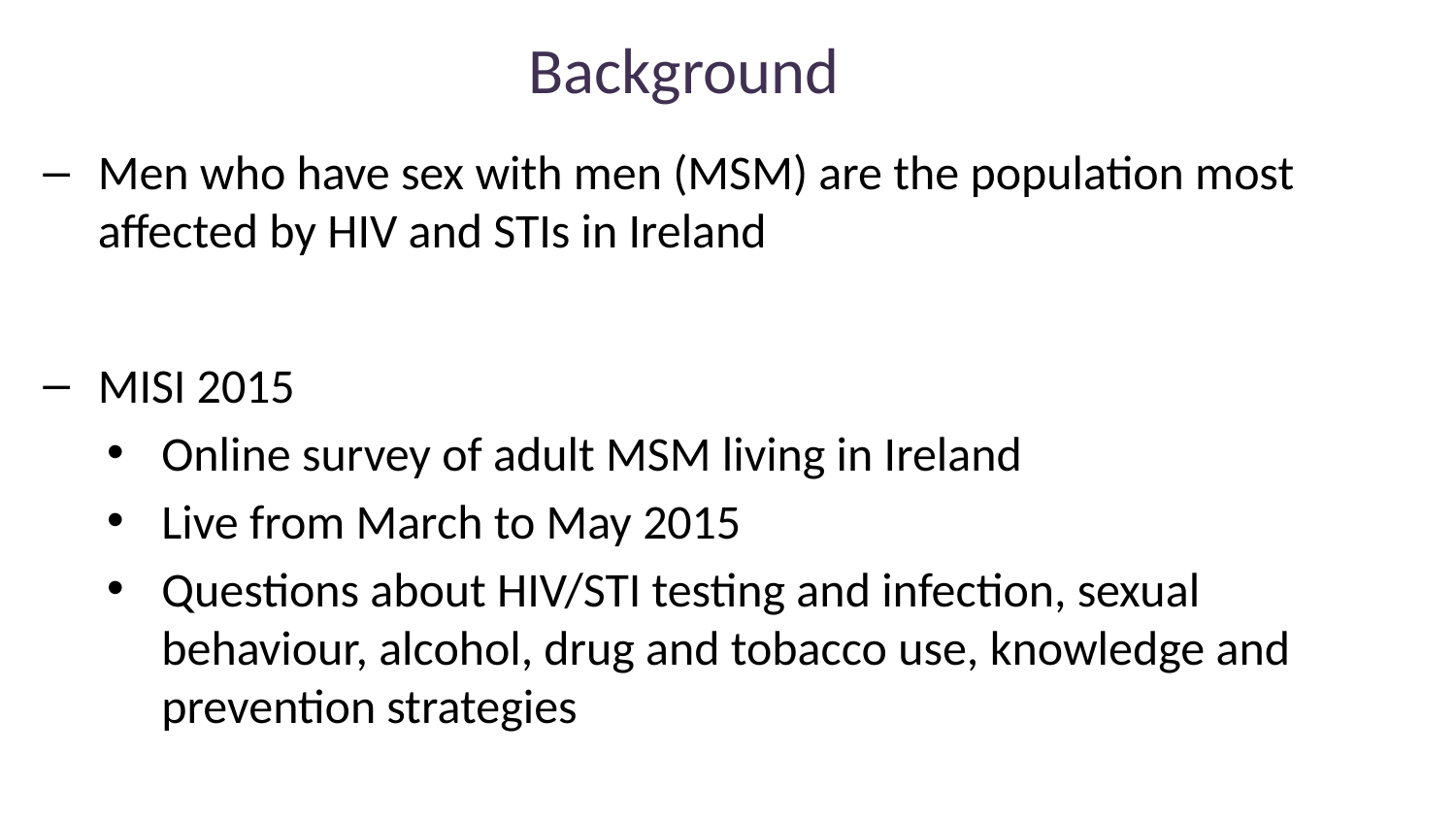

# Background
Men who have sex with men (MSM) are the population most affected by HIV and STIs in Ireland

MISI 2015
Online survey of adult MSM living in Ireland
Live from March to May 2015
Questions about HIV/STI testing and infection, sexual behaviour, alcohol, drug and tobacco use, knowledge and prevention strategies